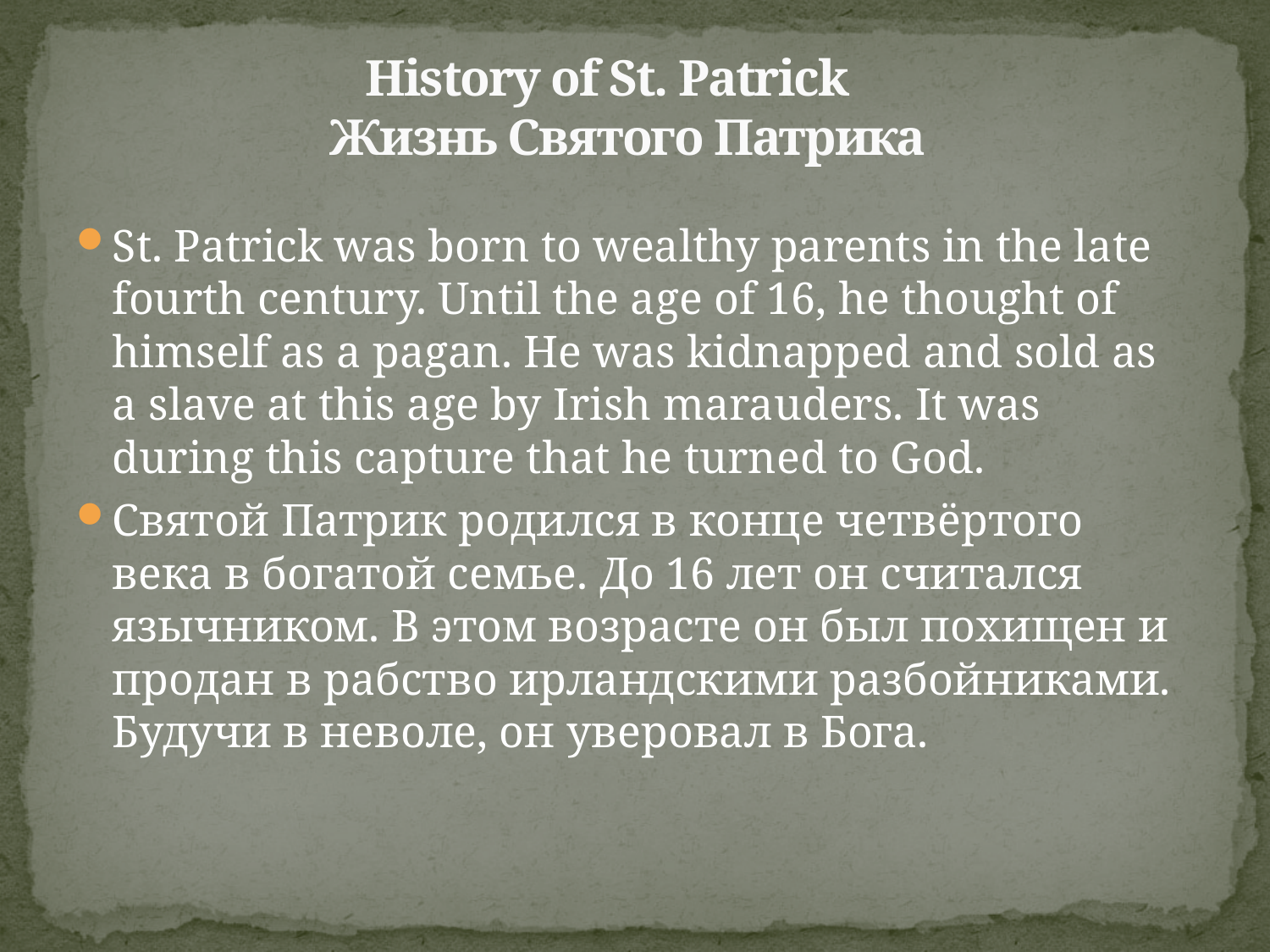

# History of St. Patrick Жизнь Святого Патрика
St. Patrick was born to wealthy parents in the late fourth century. Until the age of 16, he thought of himself as a pagan. He was kidnapped and sold as a slave at this age by Irish marauders. It was during this capture that he turned to God.
Святой Патрик родился в конце четвёртого века в богатой семье. До 16 лет он считался язычником. В этом возрасте он был похищен и продан в рабство ирландскими разбойниками. Будучи в неволе, он уверовал в Бога.